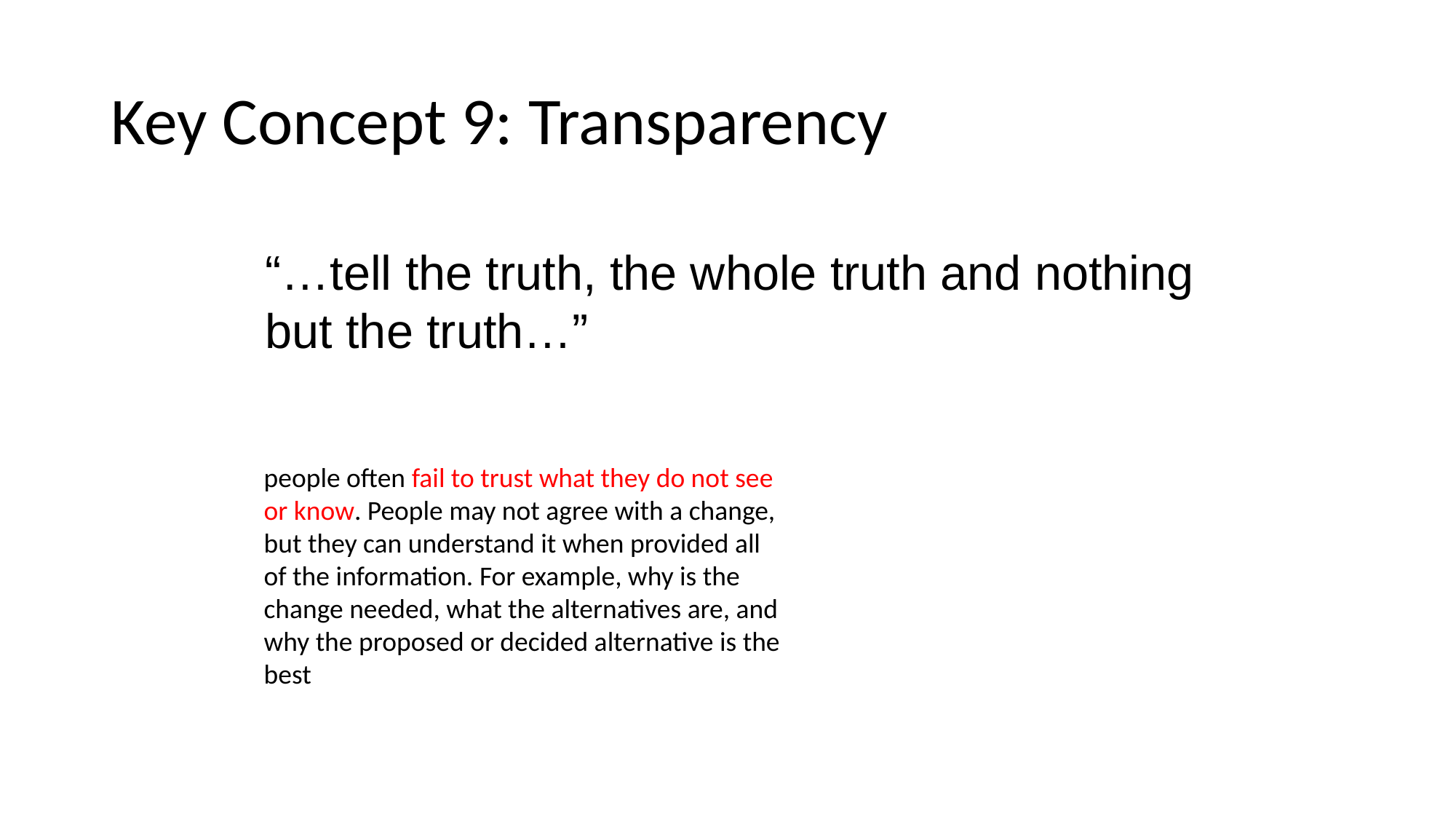

# Key Concept 9: Transparency
“…tell the truth, the whole truth and nothing but the truth…”

people often fail to trust what they do not see or know. People may not agree with a change, but they can understand it when provided all of the information. For example, why is the change needed, what the alternatives are, and why the proposed or decided alternative is the best